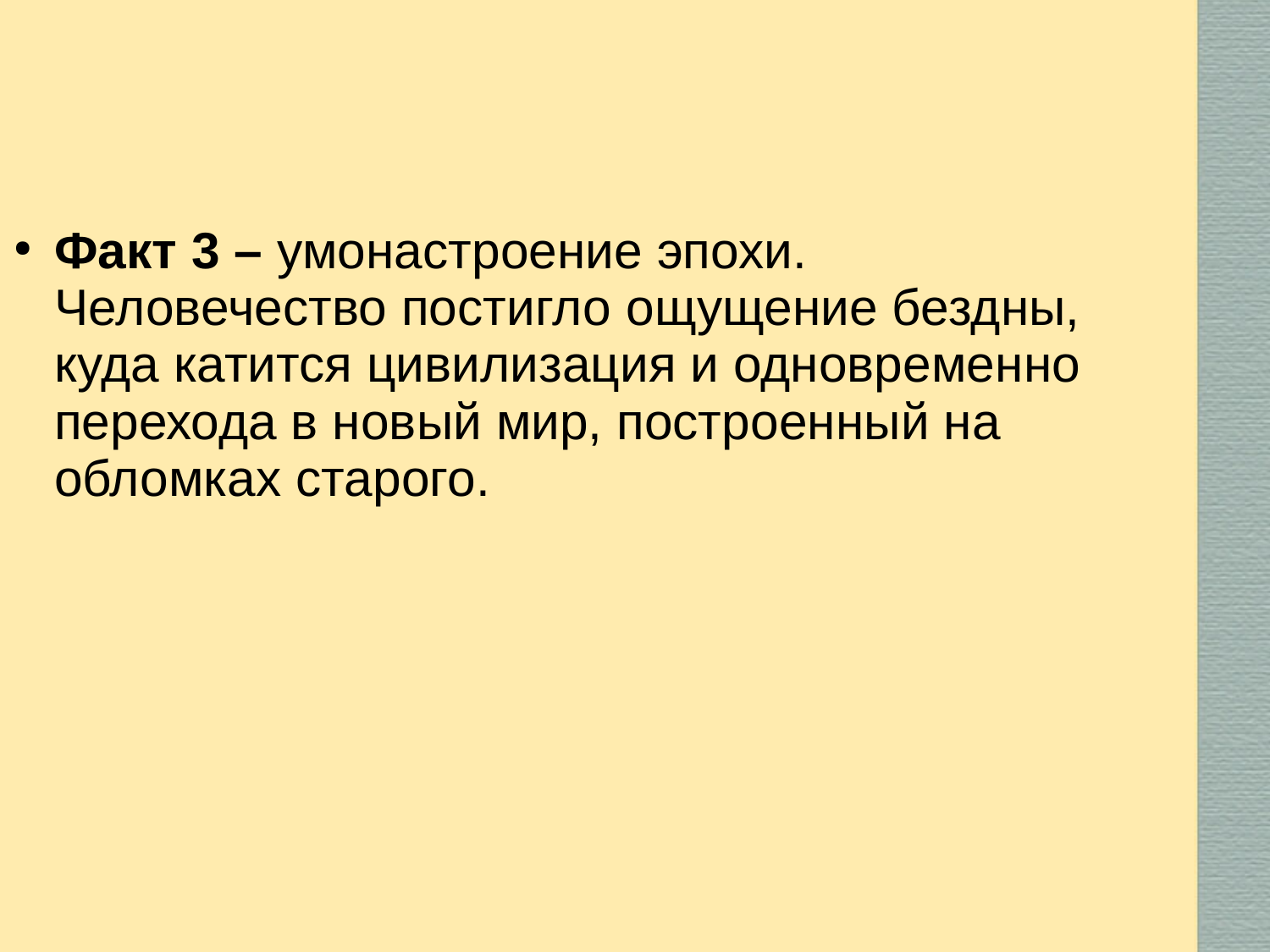

Факт 3 – умонастроение эпохи. Человечество постигло ощущение бездны, куда катится цивилизация и одновременно перехода в новый мир, построенный на обломках старого.